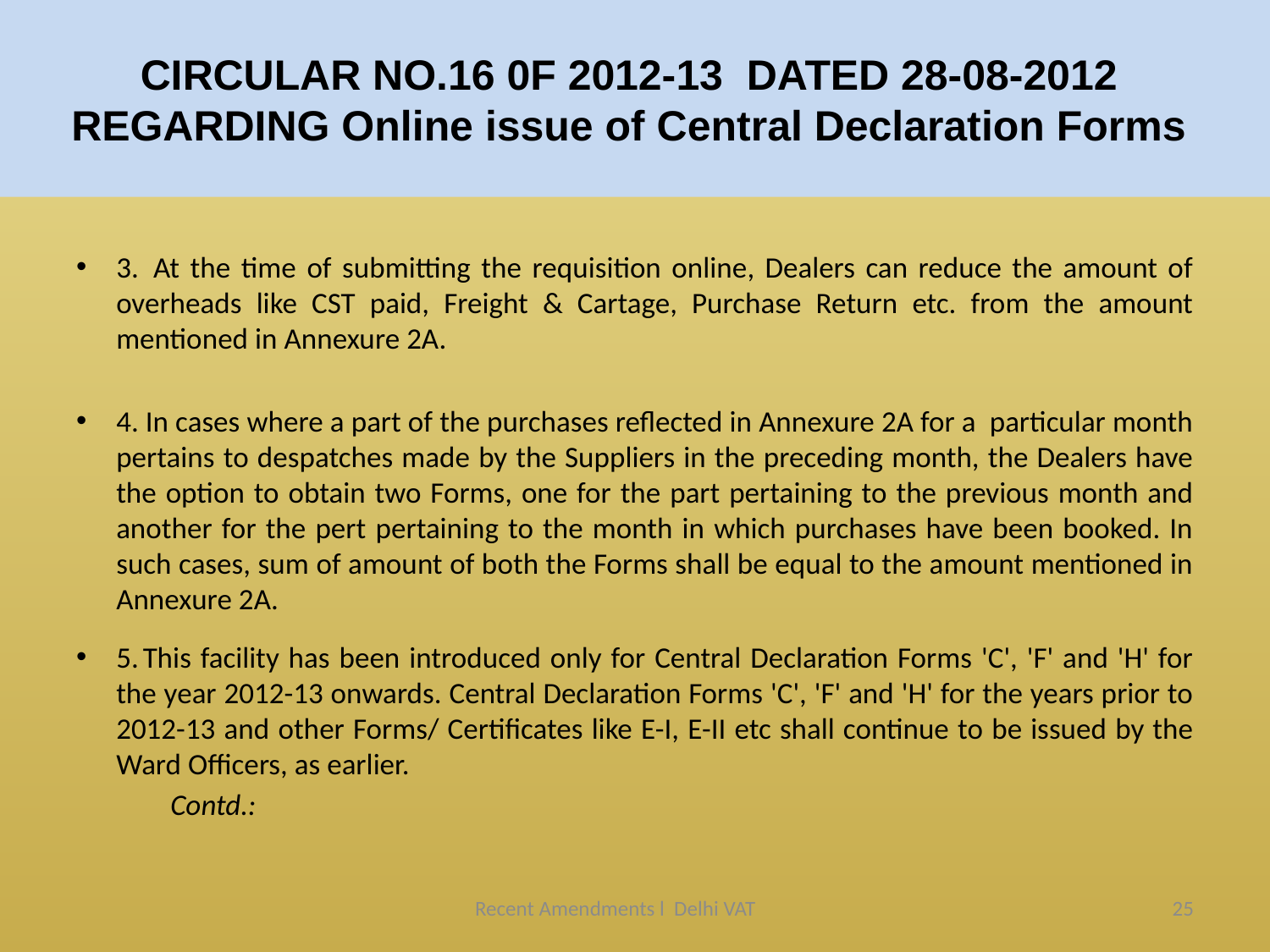

# CIRCULAR NO.16 0F 2012-13  DATED 28-08-2012 REGARDING Online issue of Central Declaration Forms

3.	 At the time of submitting the requisition online, Dealers can reduce the amount of overheads like CST paid, Freight & Cartage, Purchase Return etc. from the amount mentioned in Annexure 2A.

4. In cases where a part of the purchases reflected in Annexure 2A for a  particular month pertains to despatches made by the Suppliers in the preceding month, the Dealers have the option to obtain two Forms, one for the part pertaining to the previous month and another for the pert pertaining to the month in which purchases have been booked. In such cases, sum of amount of both the Forms shall be equal to the amount mentioned in Annexure 2A.

5.	This facility has been introduced only for Central Declaration Forms 'C', 'F' and 'H' for the year 2012-13 onwards. Central Declaration Forms 'C', 'F' and 'H' for the years prior to 2012-13 and other Forms/ Certificates like E-I, E-II etc shall continue to be issued by the Ward Officers, as earlier.
								        Contd.:
Recent Amendments l  Delhi VAT
25